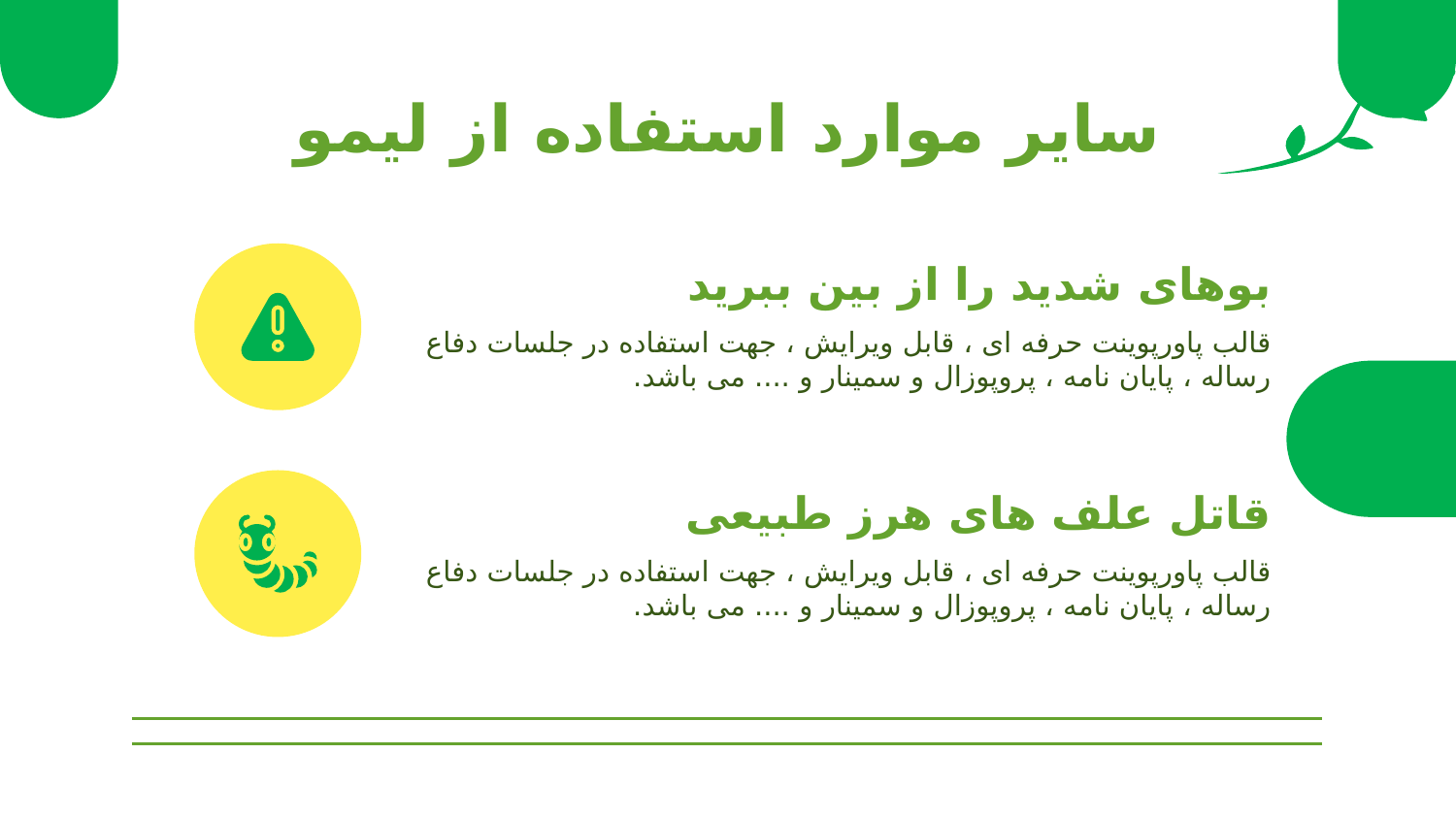

# سایر موارد استفاده از لیمو
بوهای شدید را از بین ببرید

قالب پاورپوينت حرفه ای ، قابل ویرایش ، جهت استفاده در جلسات دفاع رساله ، پایان نامه ، پروپوزال و سمینار و .... می باشد.

قاتل علف های هرز طبیعی

قالب پاورپوينت حرفه ای ، قابل ویرایش ، جهت استفاده در جلسات دفاع رساله ، پایان نامه ، پروپوزال و سمینار و .... می باشد.